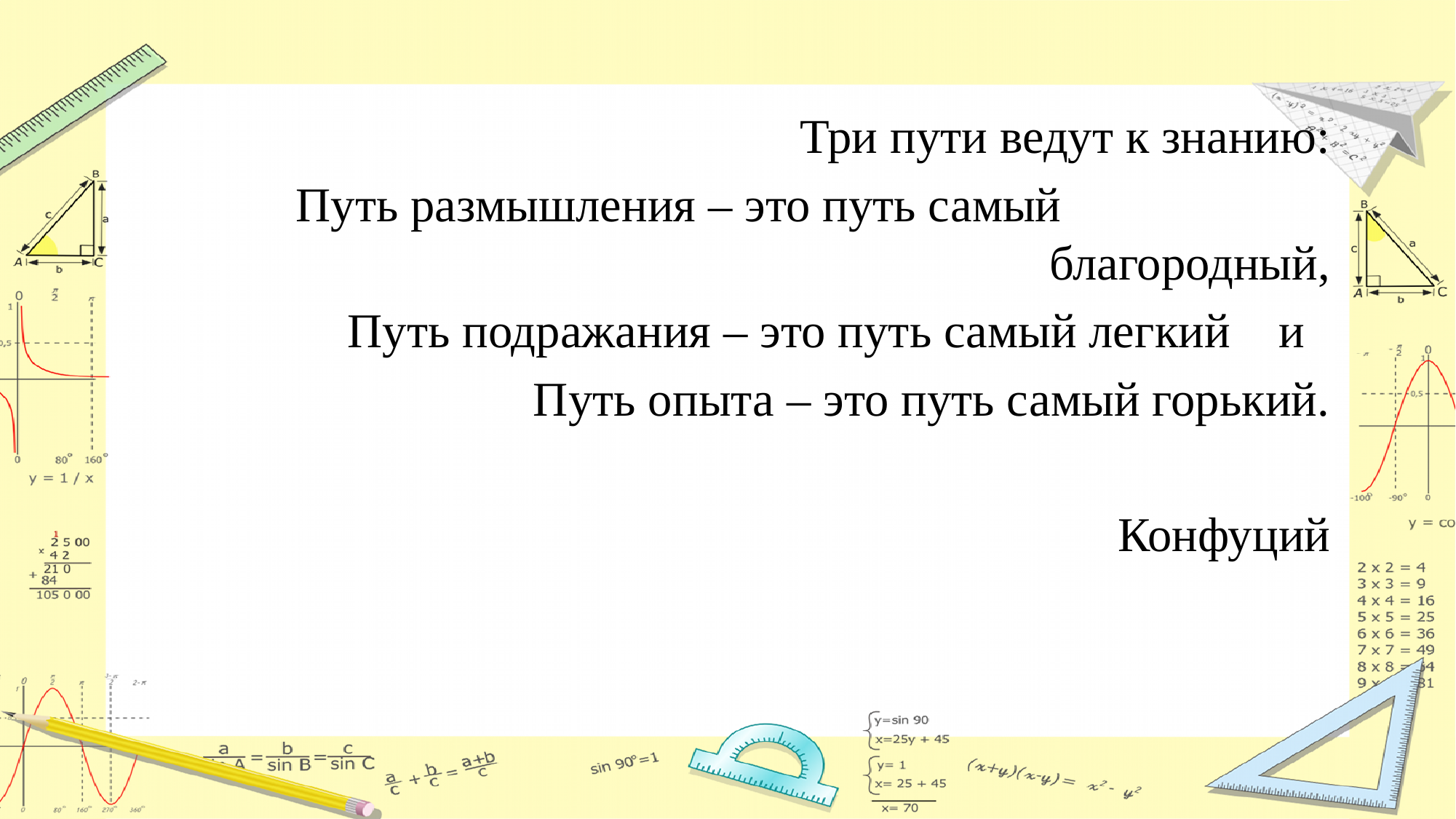

#
 Три пути ведут к знанию:
              Путь размышления – это путь самый                           благородный,
              Путь подражания – это путь самый легкий    и
              Путь опыта – это путь самый горький.

Конфуций